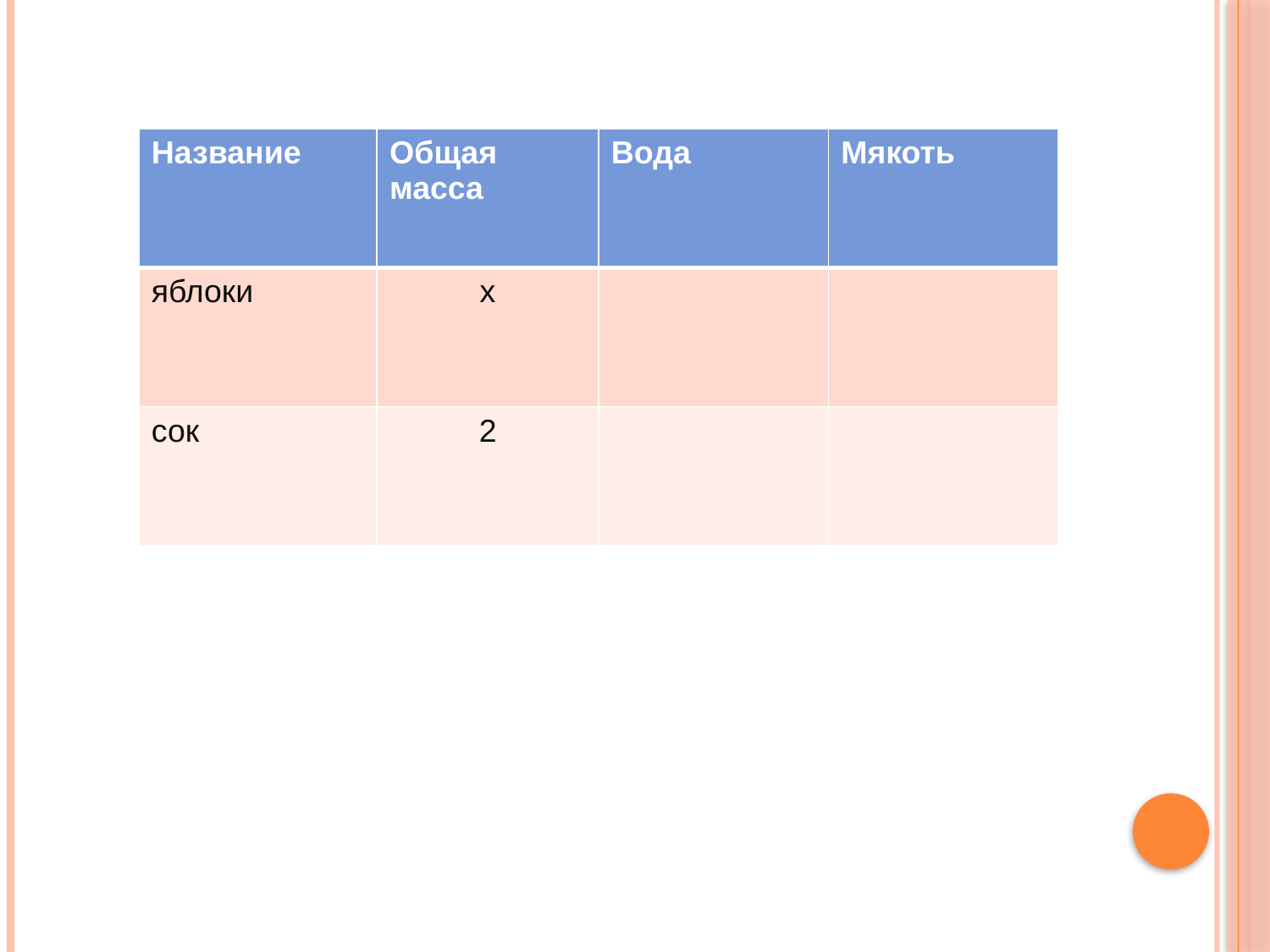

#
| Название | Общая масса | Вода | Мякоть |
| --- | --- | --- | --- |
| яблоки | х |  |  |
| сок | 2 |  |  |